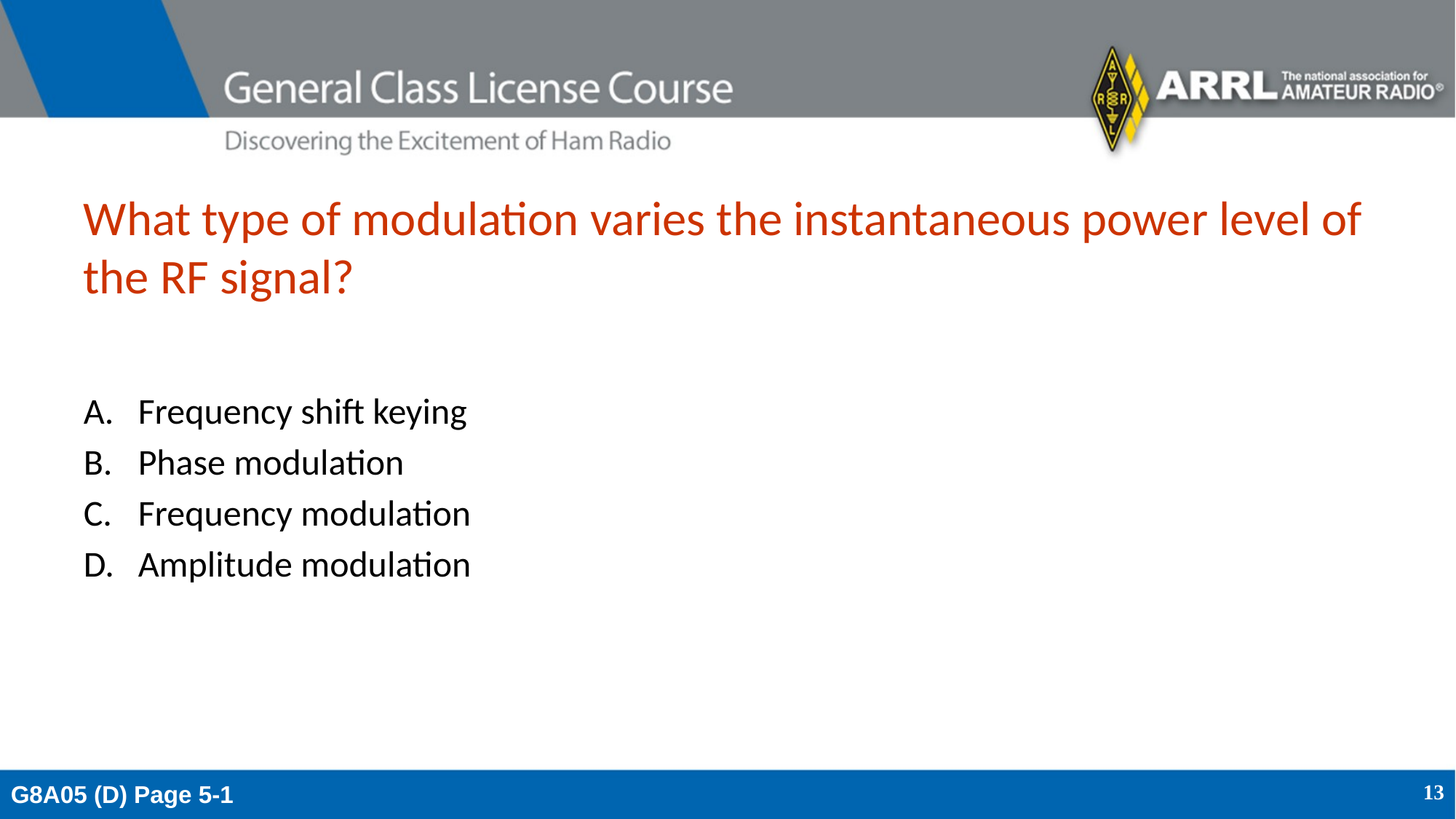

# What type of modulation varies the instantaneous power level of the RF signal?
Frequency shift keying
Phase modulation
Frequency modulation
Amplitude modulation
G8A05 (D) Page 5-1
13